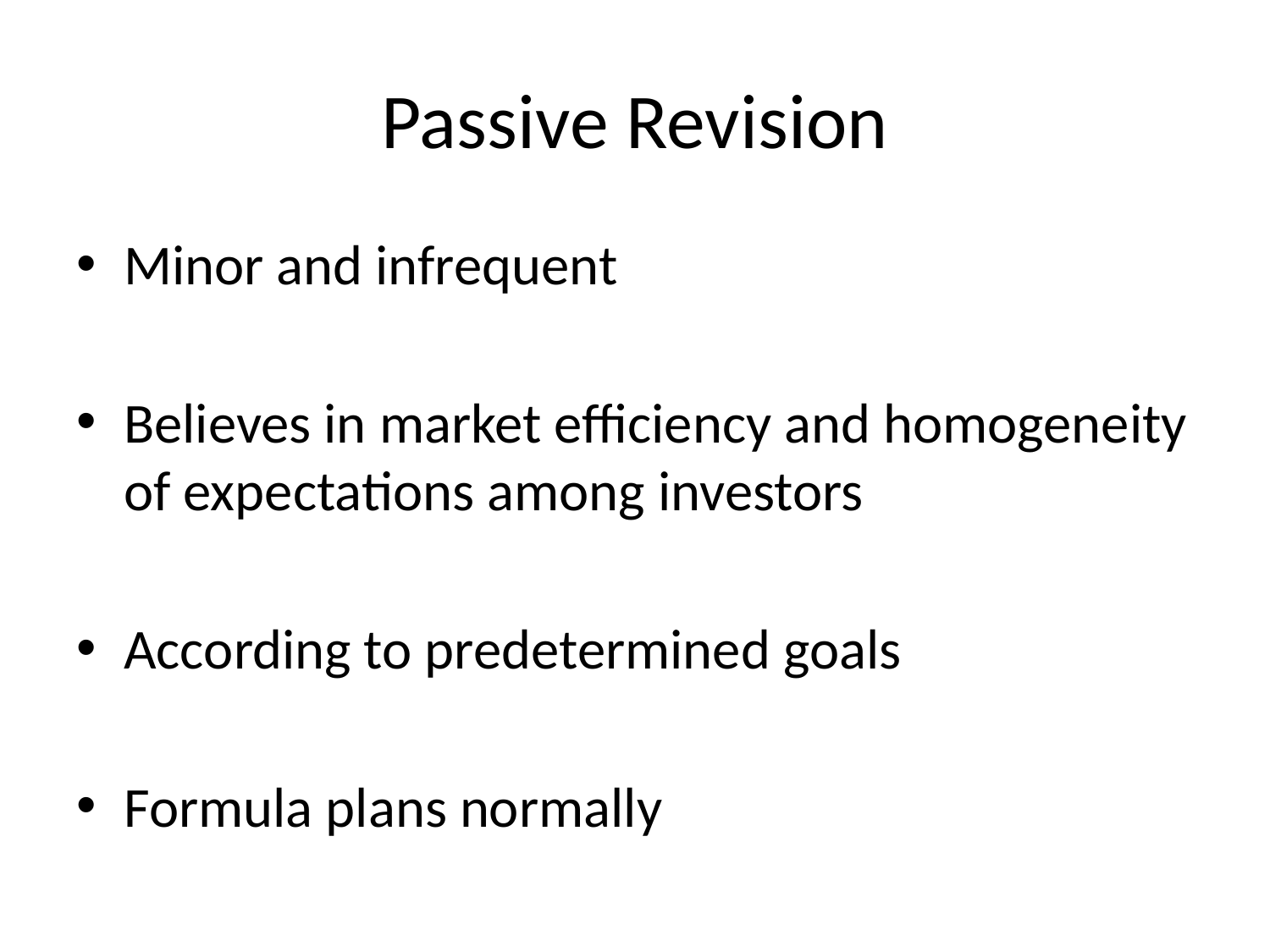

# Passive Revision
Minor and infrequent

Believes in market efficiency and homogeneity of expectations among investors

According to predetermined goals

Formula plans normally